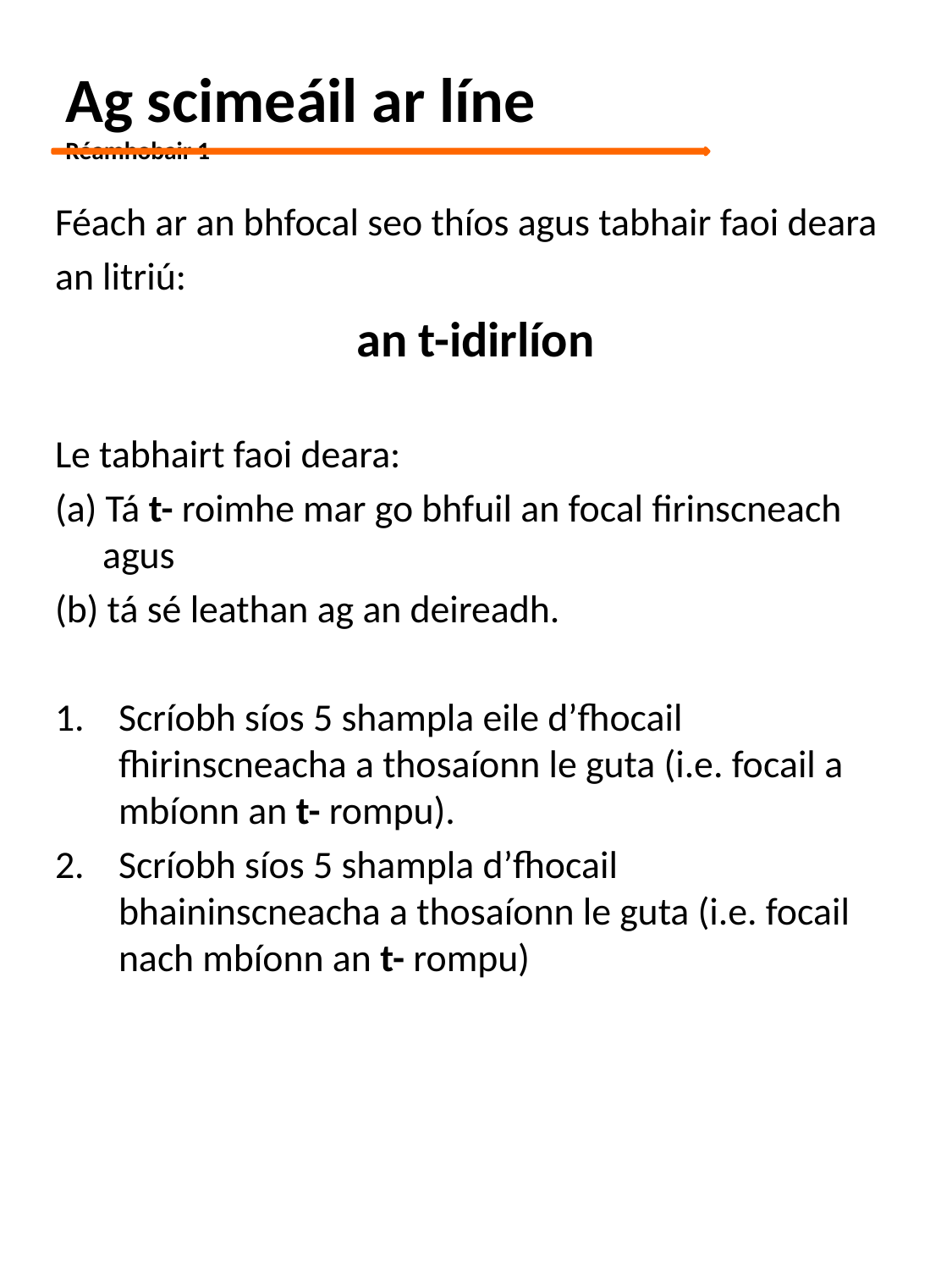

# Ag scimeáil ar líne	   	   Réamhobair 1

Féach ar an bhfocal seo thíos agus tabhair faoi deara
an litriú:
			an t-idirlíon

Le tabhairt faoi deara:
(a) Tá t- roimhe mar go bhfuil an focal firinscneach agus
(b) tá sé leathan ag an deireadh.

Scríobh síos 5 shampla eile d’fhocail fhirinscneacha a thosaíonn le guta (i.e. focail a mbíonn an t- rompu).
Scríobh síos 5 shampla d’fhocail bhaininscneacha a thosaíonn le guta (i.e. focail nach mbíonn an t- rompu)